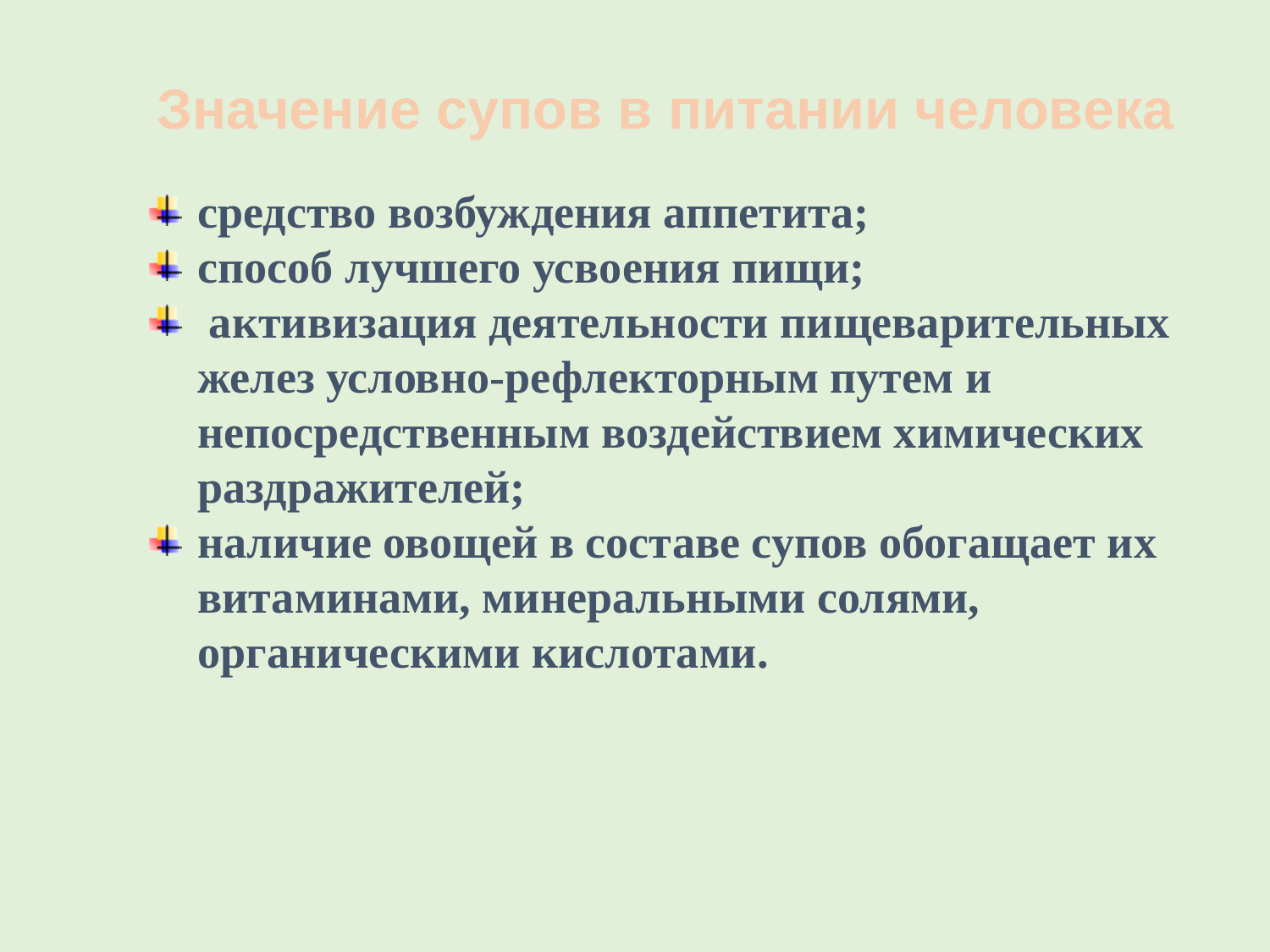

Значение супов в питании человека
средство возбуждения аппетита;
способ лучшего усвоения пищи;
 активизация деятельности пищеварительных желез условно-рефлекторным путем и непосредственным воздействием химических раздражителей;
наличие овощей в составе супов обогащает их витаминами, минеральными солями, органическими кислотами.